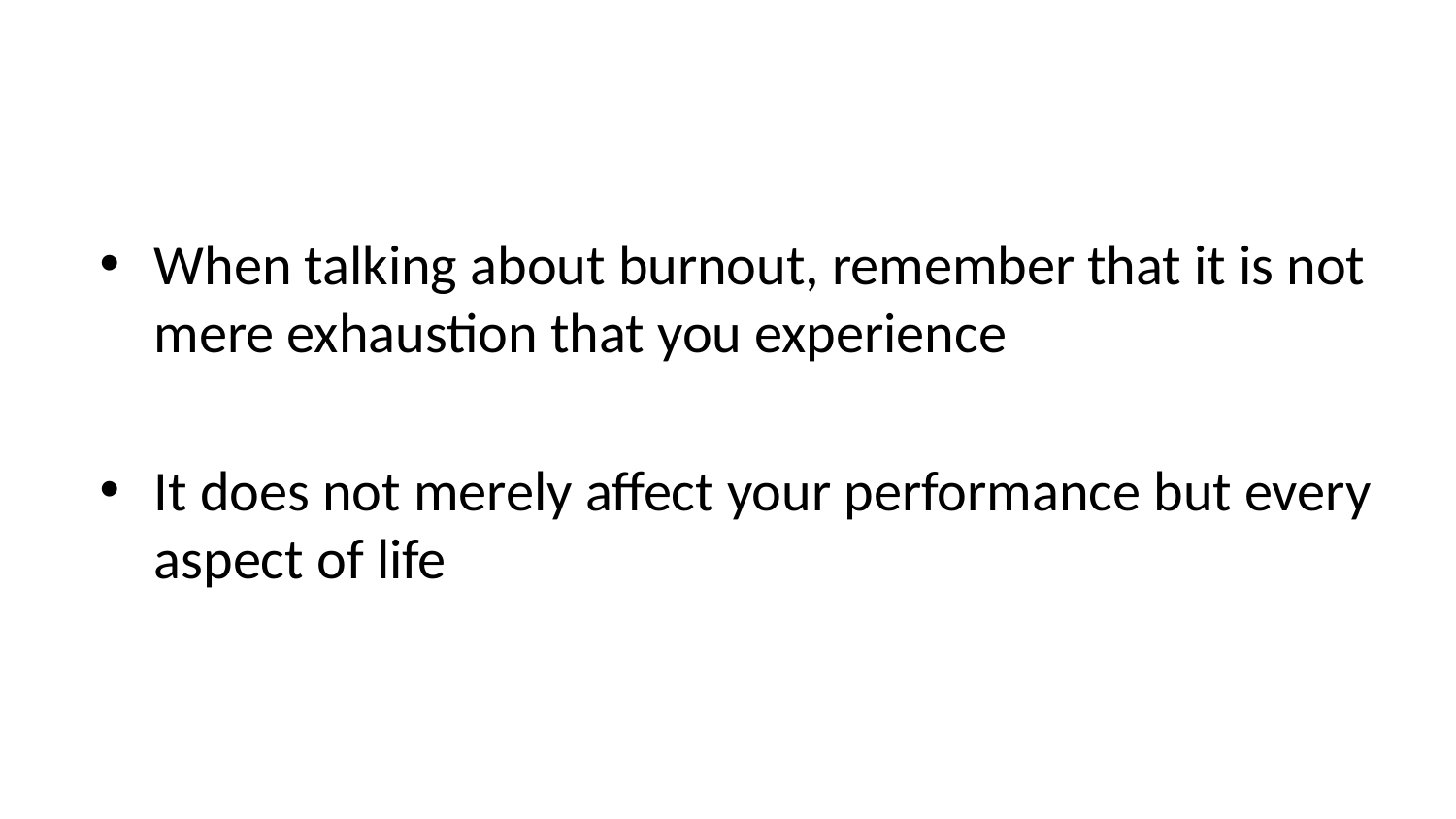

When talking about burnout, remember that it is not mere exhaustion that you experience

It does not merely affect your performance but every aspect of life